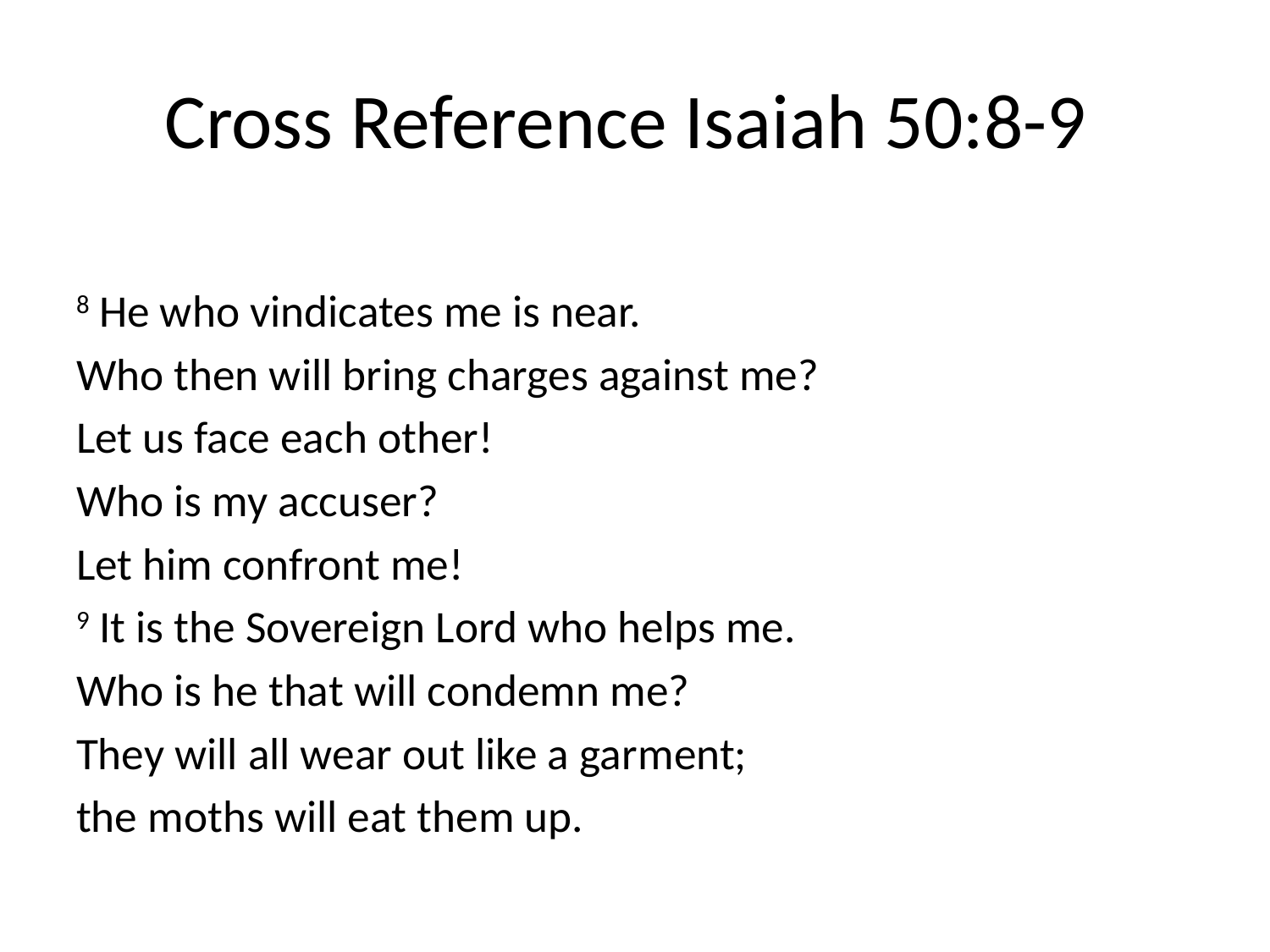

# Cross Reference Isaiah 50:8-9

8 He who vindicates me is near.
Who then will bring charges against me?
Let us face each other!
Who is my accuser?
Let him confront me!
9 It is the Sovereign Lord who helps me.
Who is he that will condemn me?
They will all wear out like a garment;
the moths will eat them up.